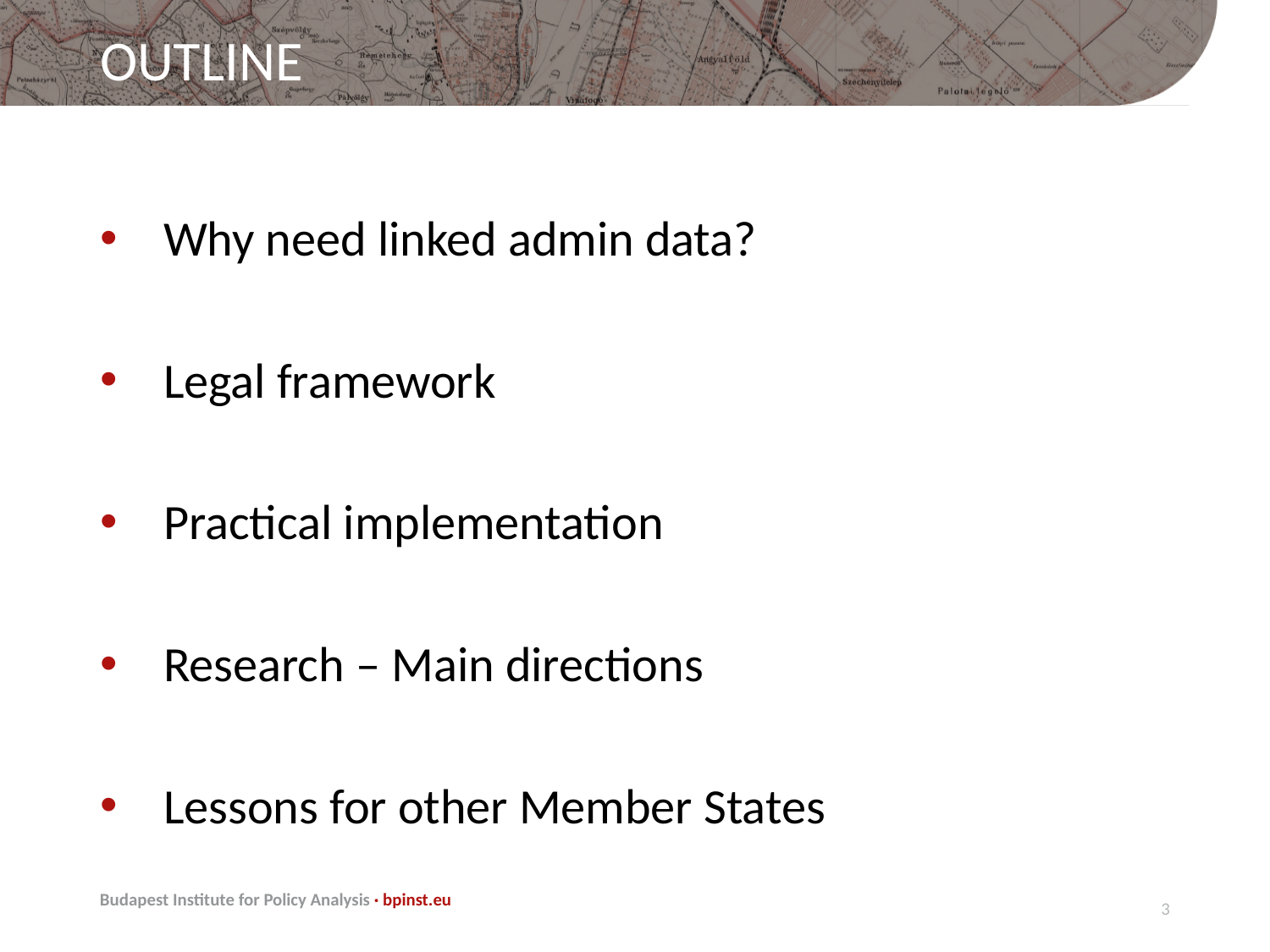

# outline

Why need linked admin data?

Legal framework

Practical implementation

Research – Main directions

Lessons for other Member States

3